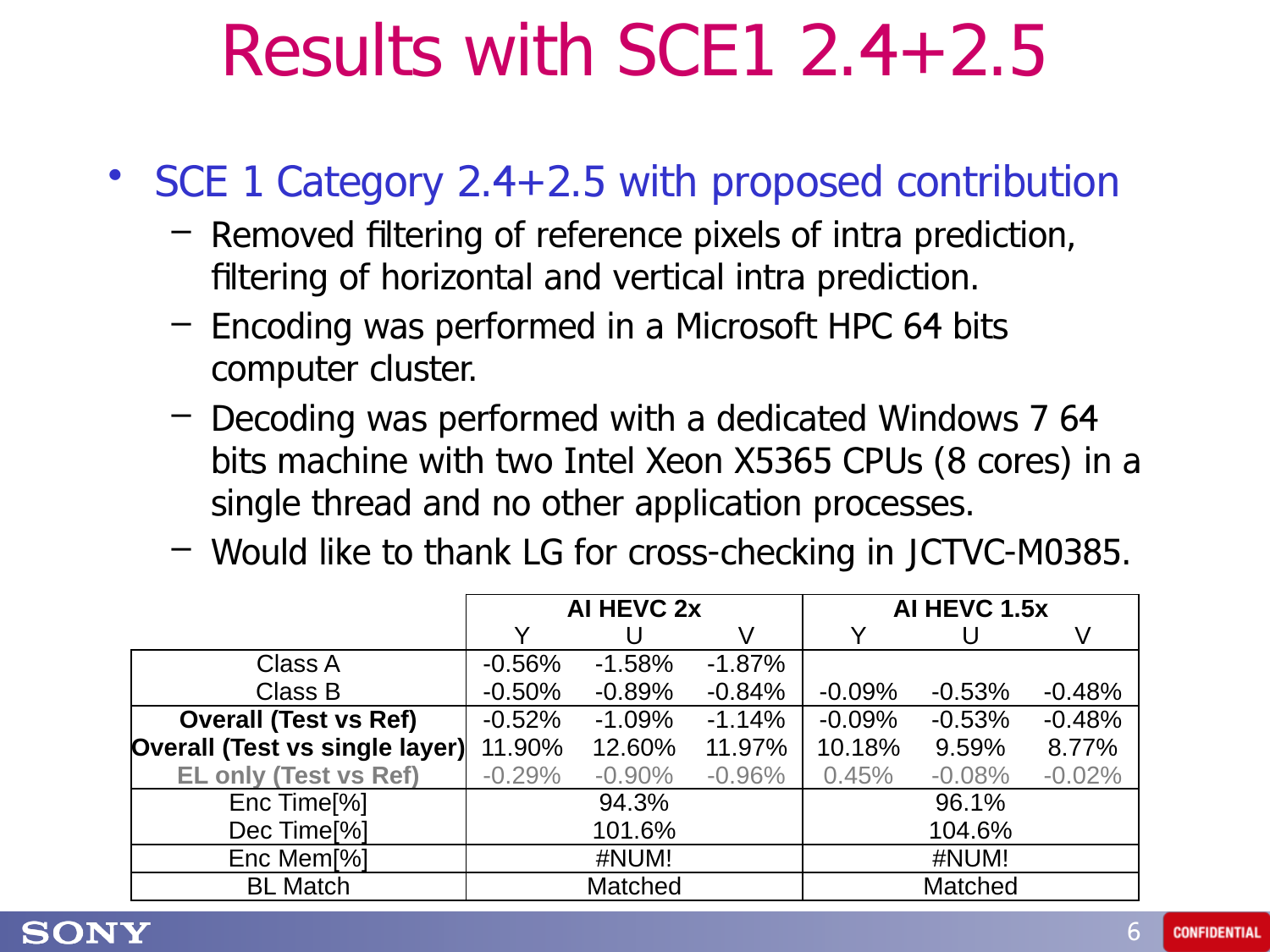

# Results with SCE1 2.4+2.5
SCE 1 Category 2.4+2.5 with proposed contribution
Removed filtering of reference pixels of intra prediction, filtering of horizontal and vertical intra prediction.
Encoding was performed in a Microsoft HPC 64 bits computer cluster.
Decoding was performed with a dedicated Windows 7 64 bits machine with two Intel Xeon X5365 CPUs (8 cores) in a single thread and no other application processes.
Would like to thank LG for cross-checking in JCTVC-M0385.

|  | AI HEVC 2x |  |  | AI HEVC 1.5x |  |  |
| --- | --- | --- | --- | --- | --- | --- |
|  | Y | U | V | Y | U | V |
| Class A | -0.56% | -1.58% | -1.87% |  |  |  |
| Class B | -0.50% | -0.89% | -0.84% | -0.09% | -0.53% | -0.48% |
| Overall (Test vs Ref) | -0.52% | -1.09% | -1.14% | -0.09% | -0.53% | -0.48% |
| Overall (Test vs single layer) | 11.90% | 12.60% | 11.97% | 10.18% | 9.59% | 8.77% |
| EL only (Test vs Ref) | -0.29% | -0.90% | -0.96% | 0.45% | -0.08% | -0.02% |
| Enc Time[%] | 94.3% |  |  | 96.1% |  |  |
| Dec Time[%] | 101.6% |  |  | 104.6% |  |  |
| Enc Mem[%] | #NUM! |  |  | #NUM! |  |  |
| BL Match | Matched |  |  | Matched |  |  |
6